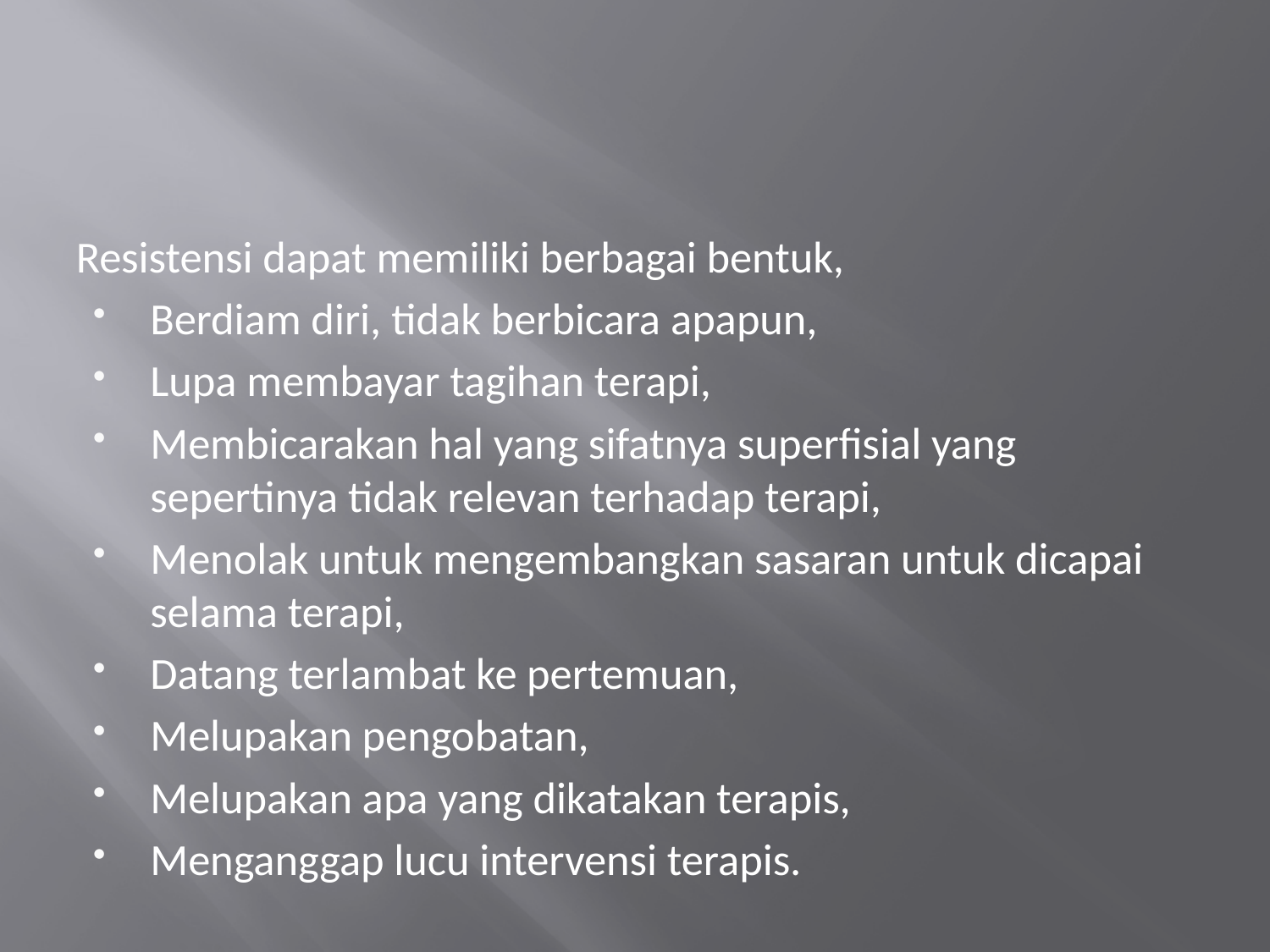

#
Resistensi dapat memiliki berbagai bentuk,
Berdiam diri, tidak berbicara apapun,
Lupa membayar tagihan terapi,
Membicarakan hal yang sifatnya superfisial yang sepertinya tidak relevan terhadap terapi,
Menolak untuk mengembangkan sasaran untuk dicapai selama terapi,
Datang terlambat ke pertemuan,
Melupakan pengobatan,
Melupakan apa yang dikatakan terapis,
Menganggap lucu intervensi terapis.